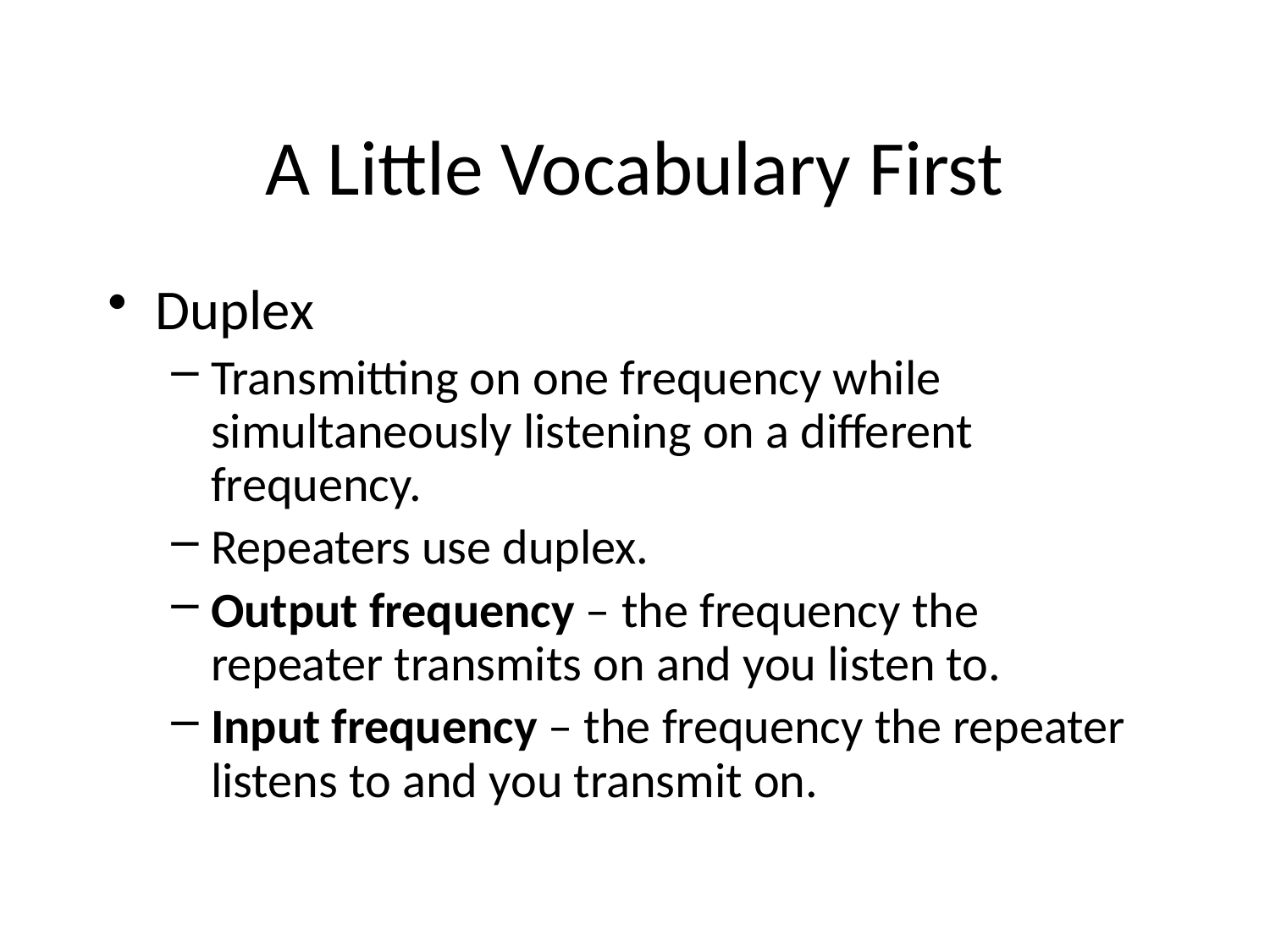

A Little Vocabulary First
Duplex
Transmitting on one frequency while simultaneously listening on a different frequency.
Repeaters use duplex.
Output frequency – the frequency the repeater transmits on and you listen to.
Input frequency – the frequency the repeater listens to and you transmit on.